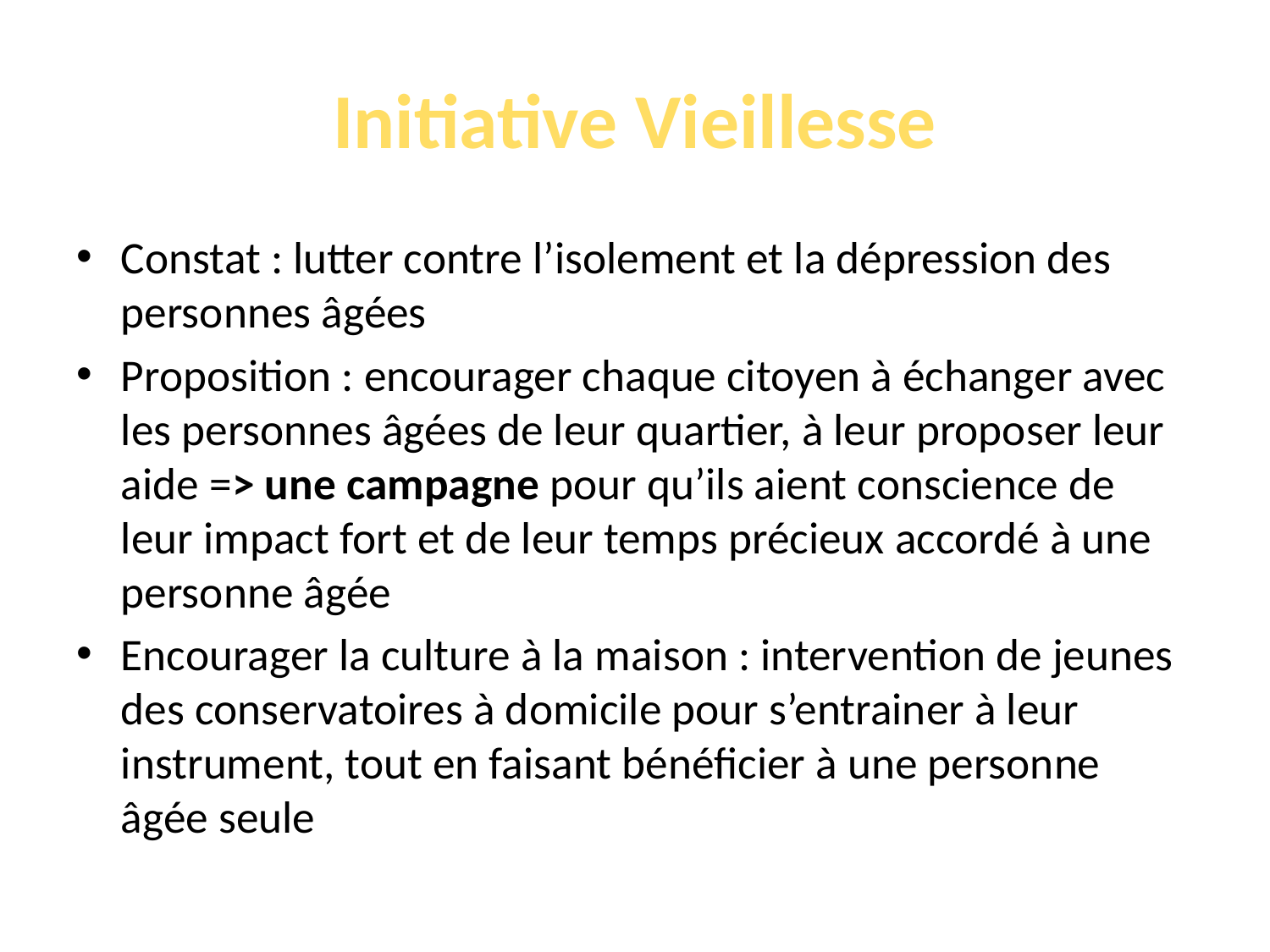

# Initiative Vieillesse
Constat : lutter contre l’isolement et la dépression des personnes âgées
Proposition : encourager chaque citoyen à échanger avec les personnes âgées de leur quartier, à leur proposer leur aide => une campagne pour qu’ils aient conscience de leur impact fort et de leur temps précieux accordé à une personne âgée
Encourager la culture à la maison : intervention de jeunes des conservatoires à domicile pour s’entrainer à leur instrument, tout en faisant bénéficier à une personne âgée seule